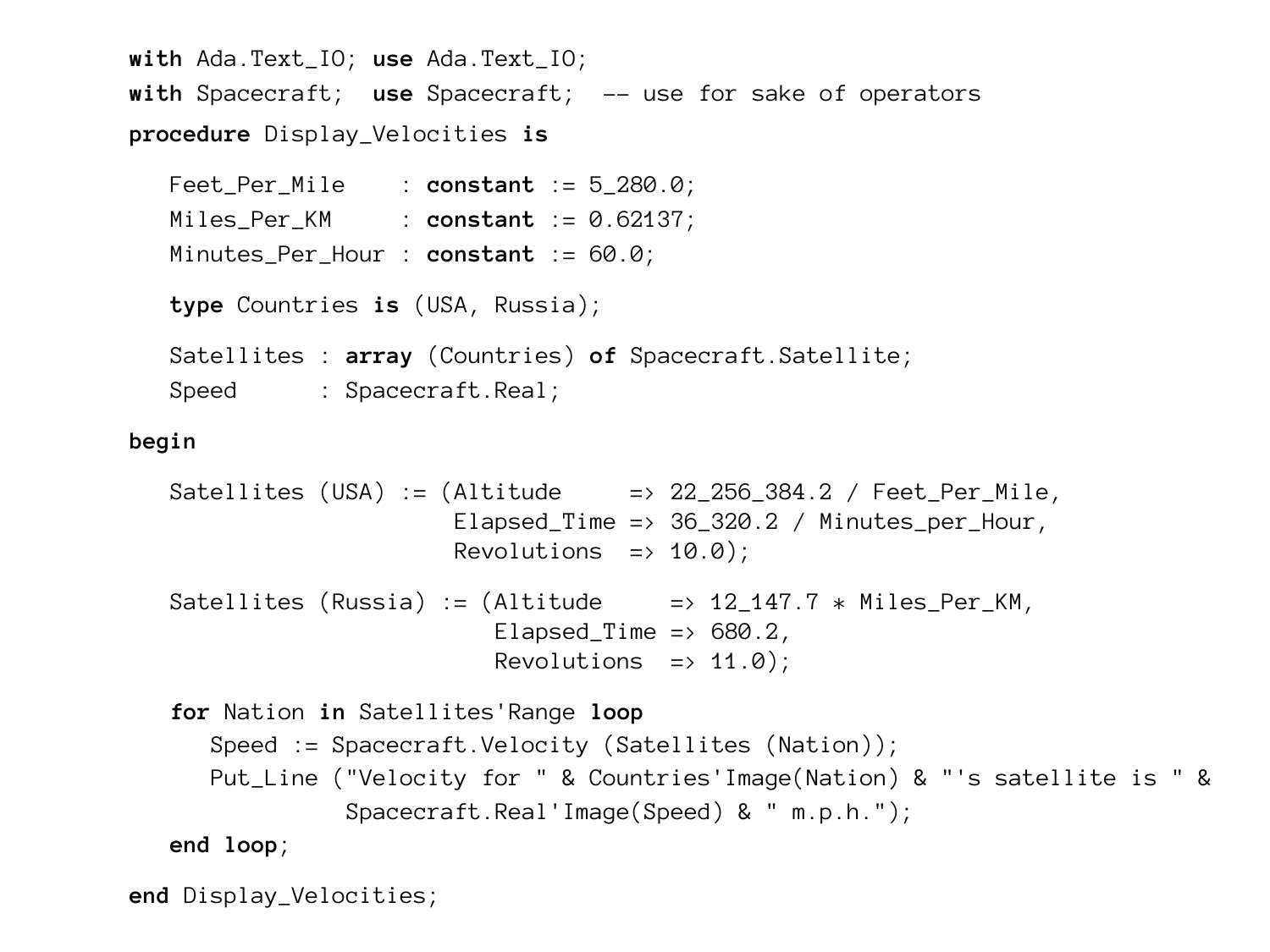

with Ada.Text_IO; use Ada.Text_IO;
with Spacecraft;  use Spacecraft;  -- use for sake of operators
procedure Display_Velocities is
   Feet_Per_Mile    : constant := 5_280.0;
   Miles_Per_KM     : constant := 0.62137;
   Minutes_Per_Hour : constant := 60.0;
   type Countries is (USA, Russia);
   Satellites : array (Countries) of Spacecraft.Satellite;
   Speed      : Spacecraft.Real;
begin
   Satellites (USA) := (Altitude     => 22_256_384.2 / Feet_Per_Mile,
                        Elapsed_Time => 36_320.2 / Minutes_per_Hour,
                        Revolutions  => 10.0);
   Satellites (Russia) := (Altitude     => 12_147.7 * Miles_Per_KM,
                           Elapsed_Time => 680.2,
                           Revolutions  => 11.0);
   for Nation in Satellites'Range loop
      Speed := Spacecraft.Velocity (Satellites (Nation));
      Put_Line ("Velocity for " & Countries'Image(Nation) & "'s satellite is " &
                Spacecraft.Real'Image(Speed) & " m.p.h.");
   end loop;
end Display_Velocities;